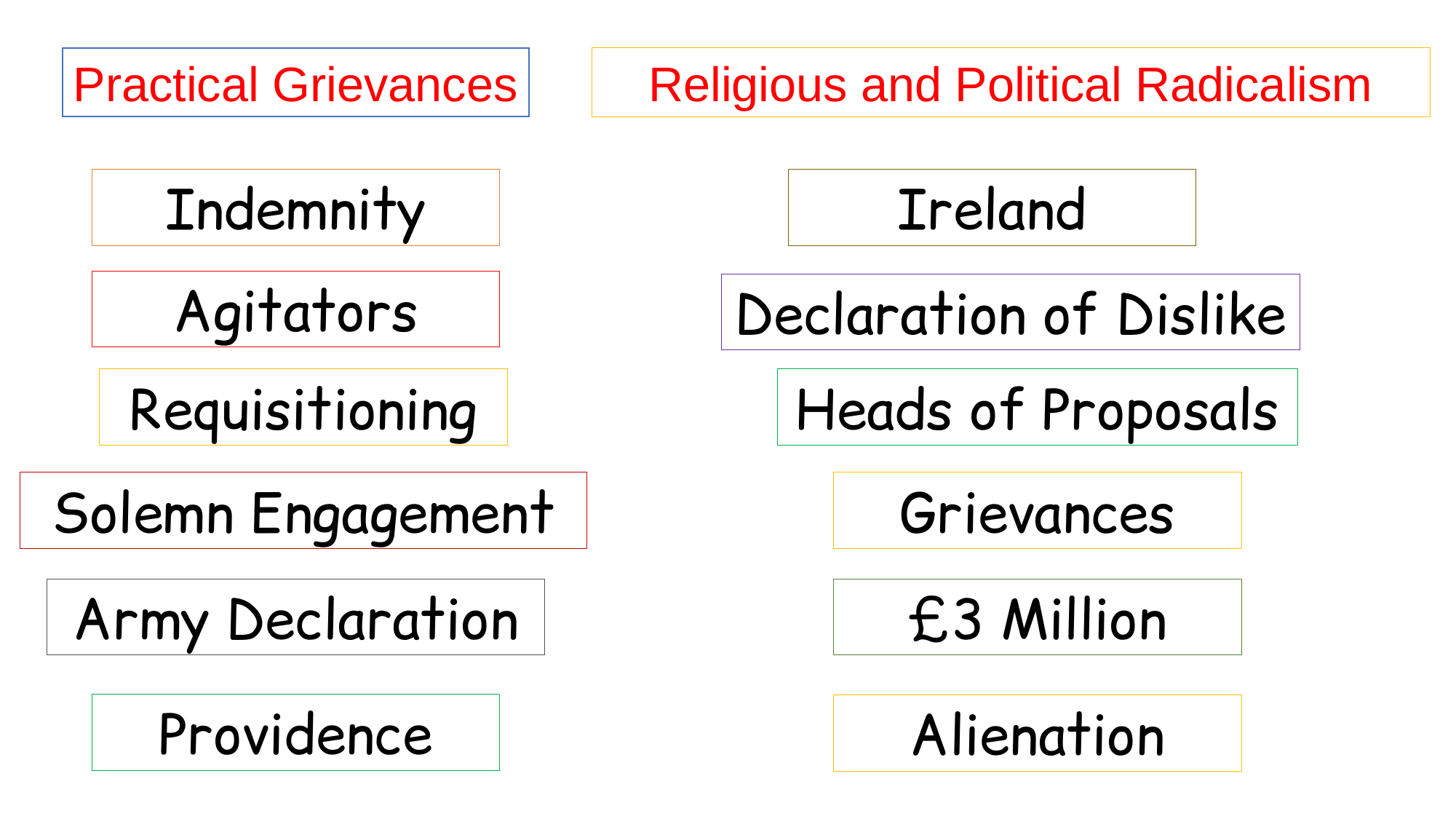

Religious and Political Radicalism
Practical Grievances
Ireland
Indemnity
Agitators
Declaration of Dislike
Heads of Proposals
Requisitioning
Solemn Engagement
Grievances
Army Declaration
£3 Million
Providence
Alienation